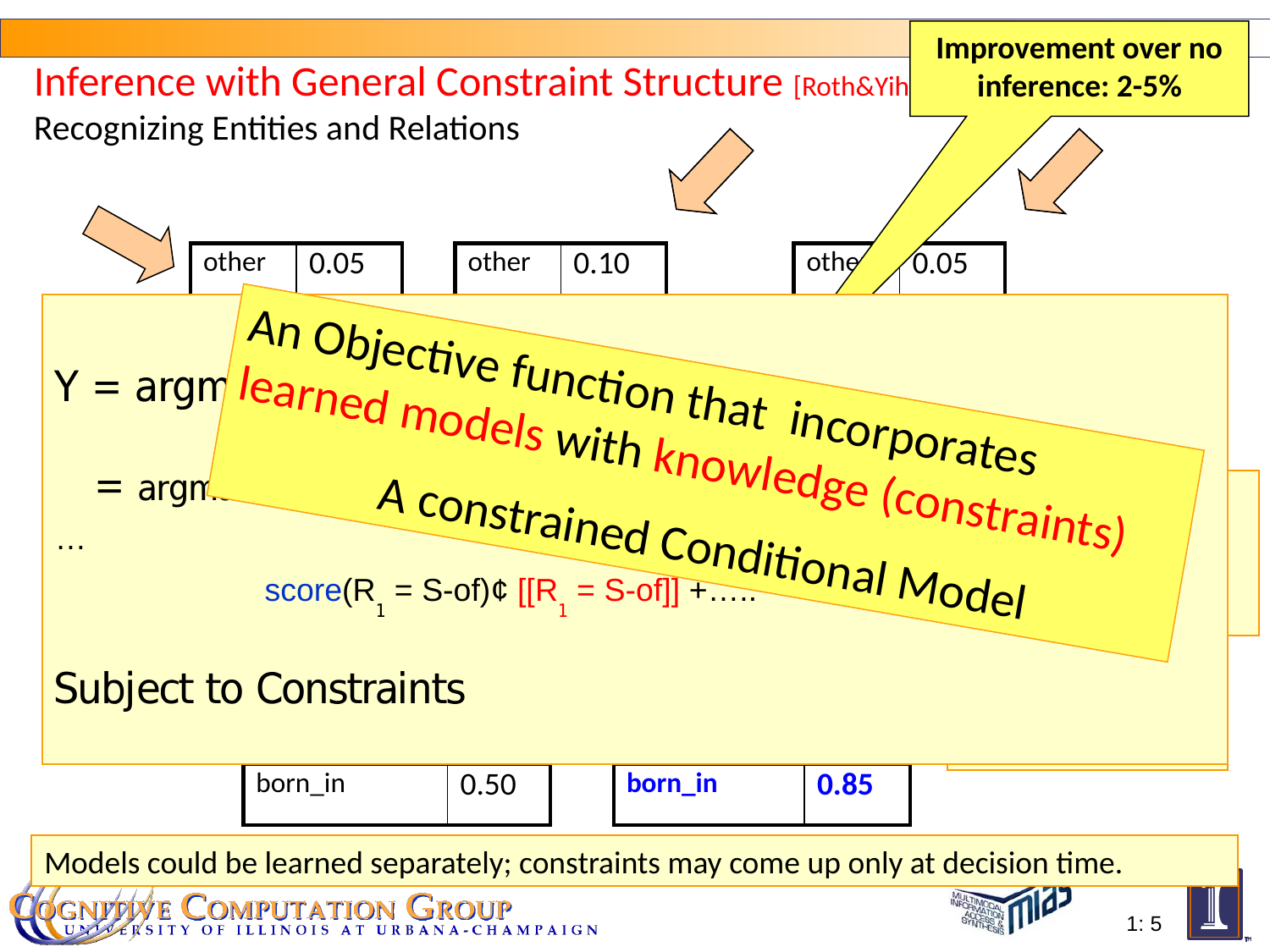

Inference with General Constraint Structure [Roth&Yih’04,07]
Recognizing Entities and Relations
Improvement over no inference: 2-5%

| other | 0.05 |
| --- | --- |
| per | 0.85 |
| loc | 0.10 |
| other | 0.05 |
| --- | --- |
| per | 0.85 |
| loc | 0.10 |
| other | 0.10 |
| --- | --- |
| per | 0.60 |
| loc | 0.30 |
| other | 0.10 |
| --- | --- |
| per | 0.60 |
| loc | 0.30 |
| other | 0.05 |
| --- | --- |
| per | 0.50 |
| loc | 0.45 |
| other | 0.05 |
| --- | --- |
| per | 0.50 |
| loc | 0.45 |
| other | 0.05 |
| --- | --- |
| per | 0.50 |
| loc | 0.45 |

Y = argmax ∑y score(y=v) [[y=v]] =

   = argmax score(E1 = PER)¢ [[E1 = PER]] + score(E1 = LOC)¢ [[E1 = LOC]] +…
                score(R1 = S-of)¢ [[R1 = S-of]] +…..

Subject to Constraints

An Objective function that  incorporates learned models with knowledge (constraints)
              A constrained Conditional Model
Dole ’s wife, Elizabeth , is a native of N.C.
 E1                   E2                              E3

R23
R12
Key Questions:
How to guide the global
      inference?
-     Why not learn Jointly?

Note:
Non Sequential Model
| irrelevant | 0.05 |
| --- | --- |
| spouse\_of | 0.45 |
| born\_in | 0.50 |
| irrelevant | 0.05 |
| --- | --- |
| spouse\_of | 0.45 |
| born\_in | 0.50 |
| irrelevant | 0.05 |
| --- | --- |
| spouse\_of | 0.45 |
| born\_in | 0.50 |
| irrelevant | 0.10 |
| --- | --- |
| spouse\_of | 0.05 |
| born\_in | 0.85 |
| irrelevant | 0.10 |
| --- | --- |
| spouse\_of | 0.05 |
| born\_in | 0.85 |
Models could be learned separately; constraints may come up only at decision time.
1: 5